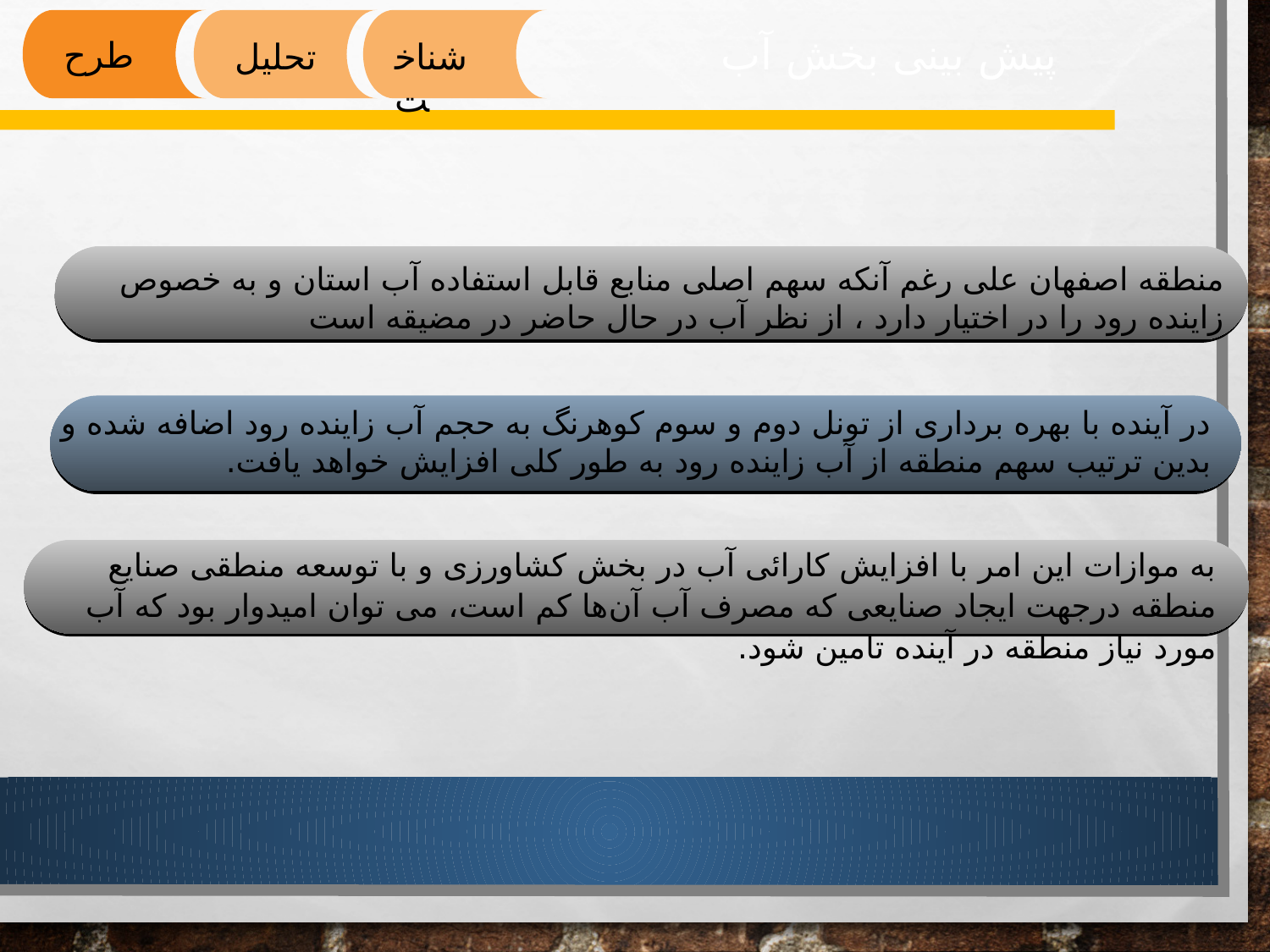

پیش بینی بخش آب
طرح
تحلیل
شناخت

منطقه اصفهان علی رغم آنکه سهم اصلی منابع قابل استفاده آب استان و به خصوص زاینده رود را در اختیار دارد ، از نظر آب در حال حاضر در مضیقه است

در آینده با بهره برداری از تونل دوم و سوم کوهرنگ به حجم آب زاینده رود اضافه شده و بدین ترتیب سهم منطقه از آب زاینده رود به طور کلی افزایش خواهد یافت.

به موازات این امر با افزایش کارائی آب در بخش کشاورزی و با توسعه منطقی صنایع منطقه درجهت ایجاد صنایعی که مصرف آب آن‌ها کم است، می توان امیدوار بود که آب مورد نیاز منطقه در آینده تامین شود.